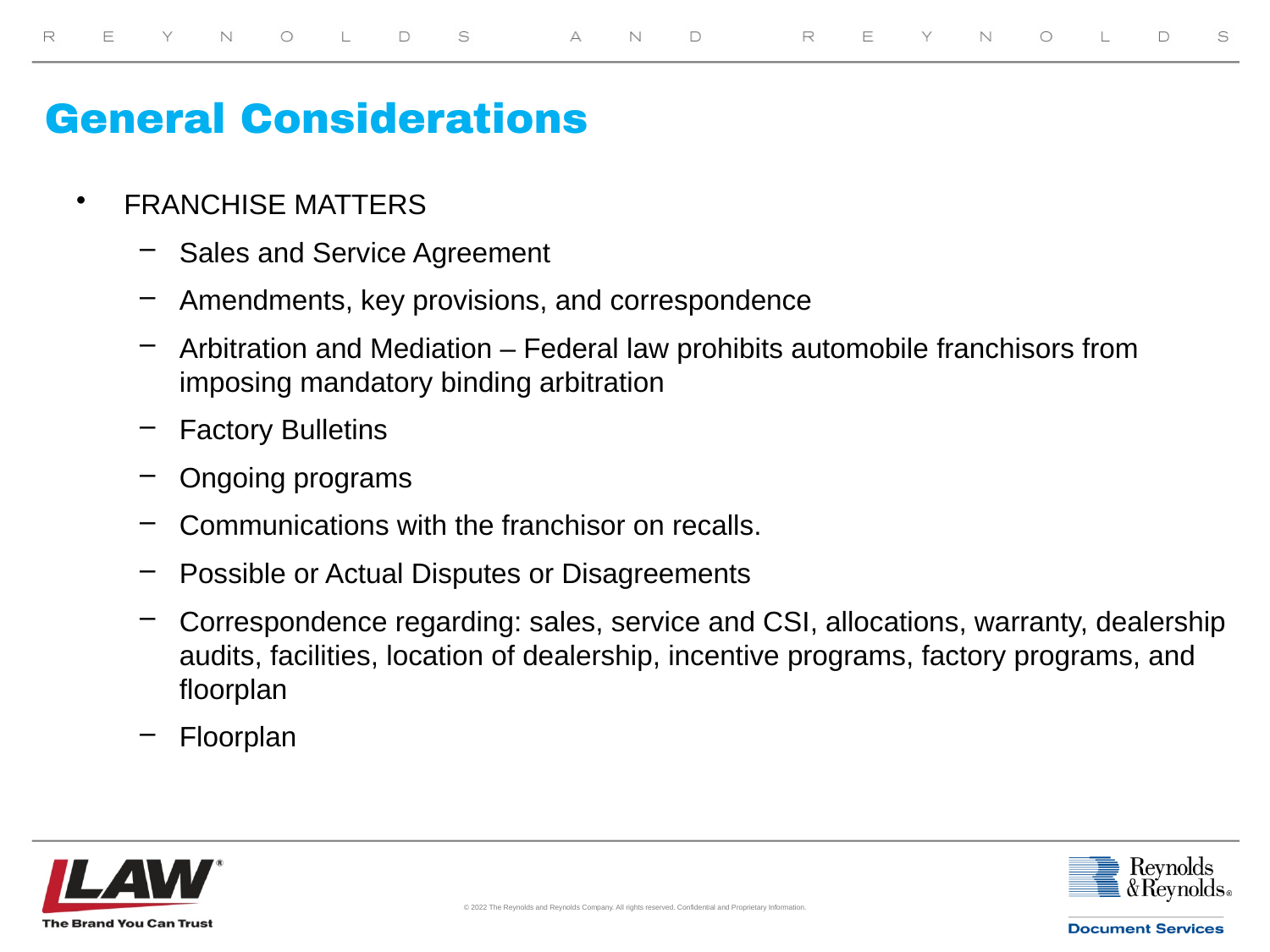

# General Considerations

FRANCHISE MATTERS
Sales and Service Agreement
Amendments, key provisions, and correspondence
Arbitration and Mediation – Federal law prohibits automobile franchisors from imposing mandatory binding arbitration
Factory Bulletins
Ongoing programs
Communications with the franchisor on recalls.
Possible or Actual Disputes or Disagreements
Correspondence regarding: sales, service and CSI, allocations, warranty, dealership audits, facilities, location of dealership, incentive programs, factory programs, and floorplan
Floorplan